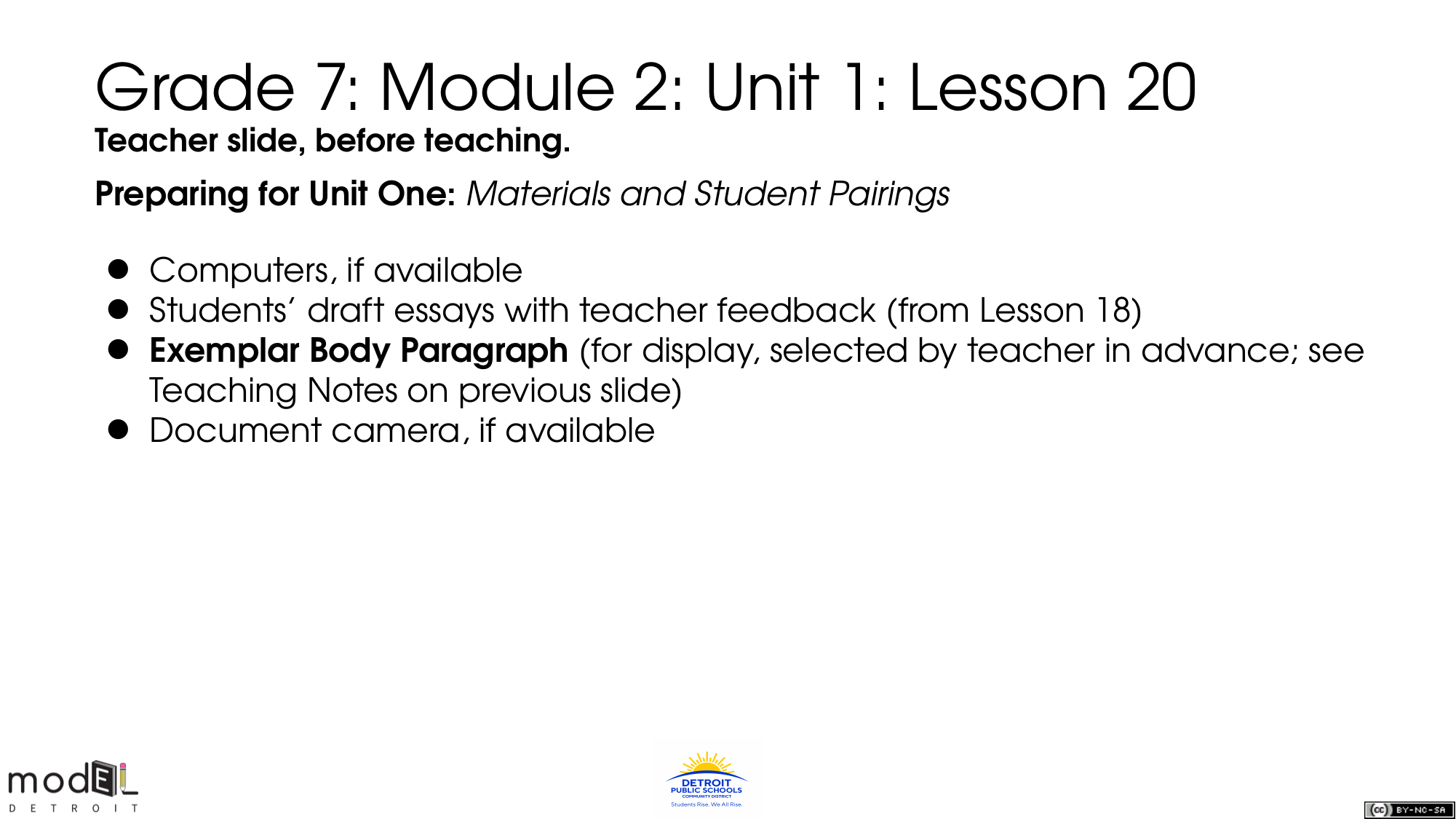

Grade 7: Module 2: Unit 1: Lesson 20
Teacher slide, before teaching.
Preparing for Unit One: Materials and Student Pairings

Computers, if available
Students’ draft essays with teacher feedback (from Lesson 18)
Exemplar Body Paragraph (for display, selected by teacher in advance; see Teaching Notes on previous slide)
Document camera, if available